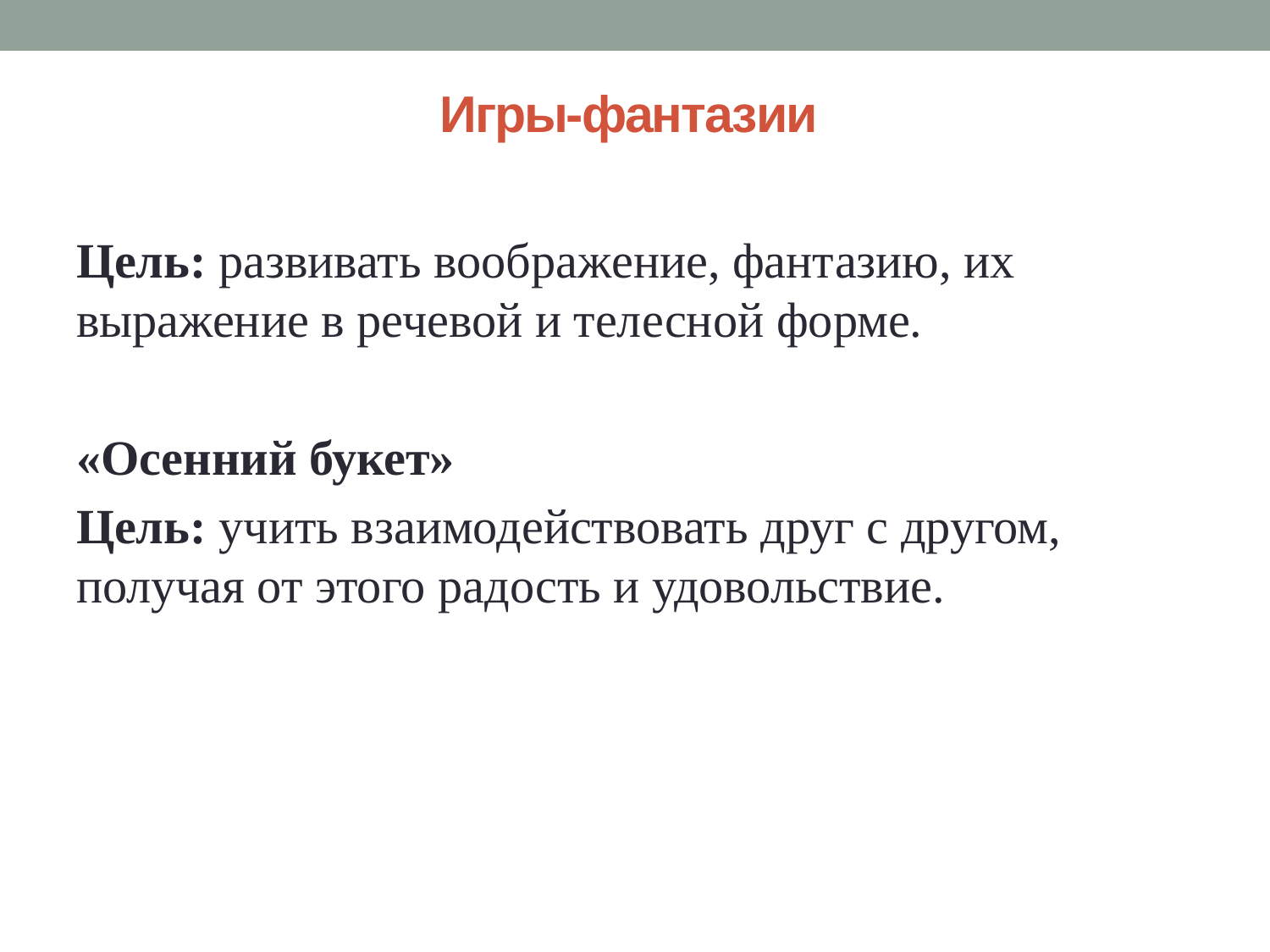

# Игры-фантазии
Цель: развивать воображение, фантазию, их выражение в речевой и телесной форме.

«Осенний букет»
Цель: учить взаимодействовать друг с другом, получая от этого радость и удовольствие.